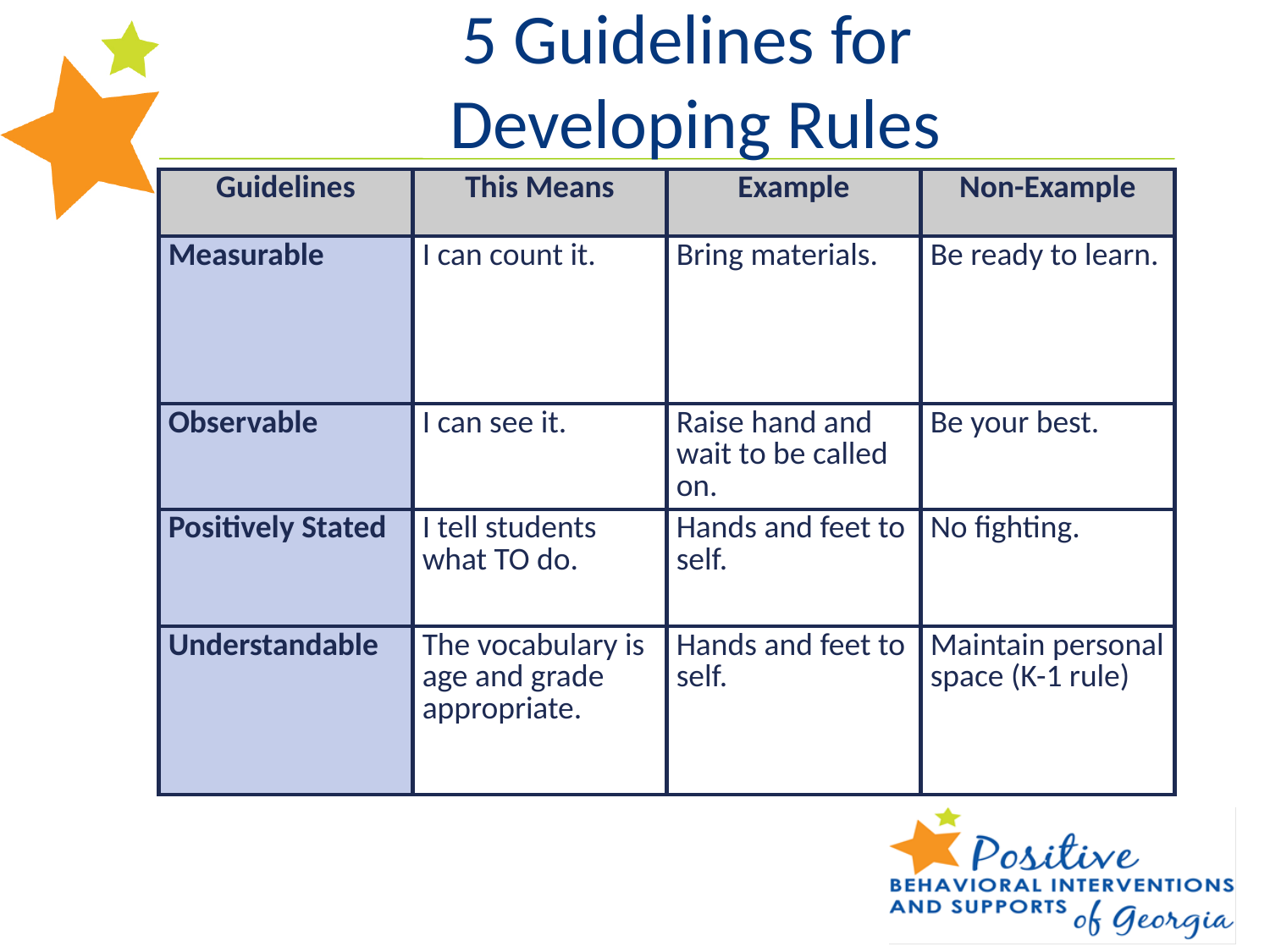

# 5 Guidelines for Developing Rules
| Guidelines | This Means | Example | Non-Example |
| --- | --- | --- | --- |
| Measurable | I can count it. | Bring materials. | Be ready to learn. |
| Observable | I can see it. | Raise hand and wait to be called on. | Be your best. |
| Positively Stated | I tell students what TO do. | Hands and feet to self. | No fighting. |
| Understandable | The vocabulary is age and grade appropriate. | Hands and feet to self. | Maintain personal space (K-1 rule) |